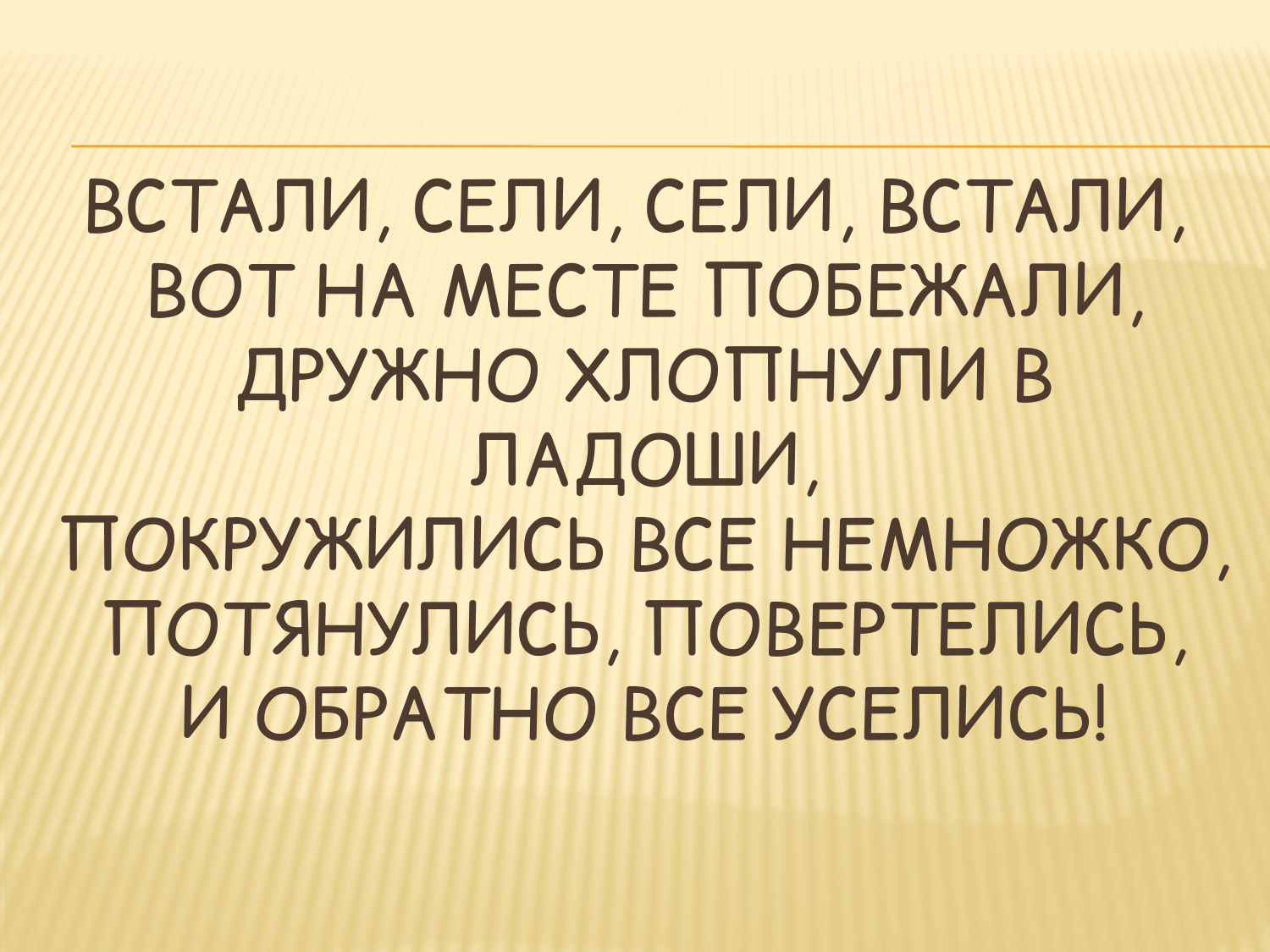

# Встали, сели, сели, встали, Вот на месте побежали, Дружно хлопнули в ладоши, Покружились все немножко, Потянулись, повертелись, И обратно все уселись!